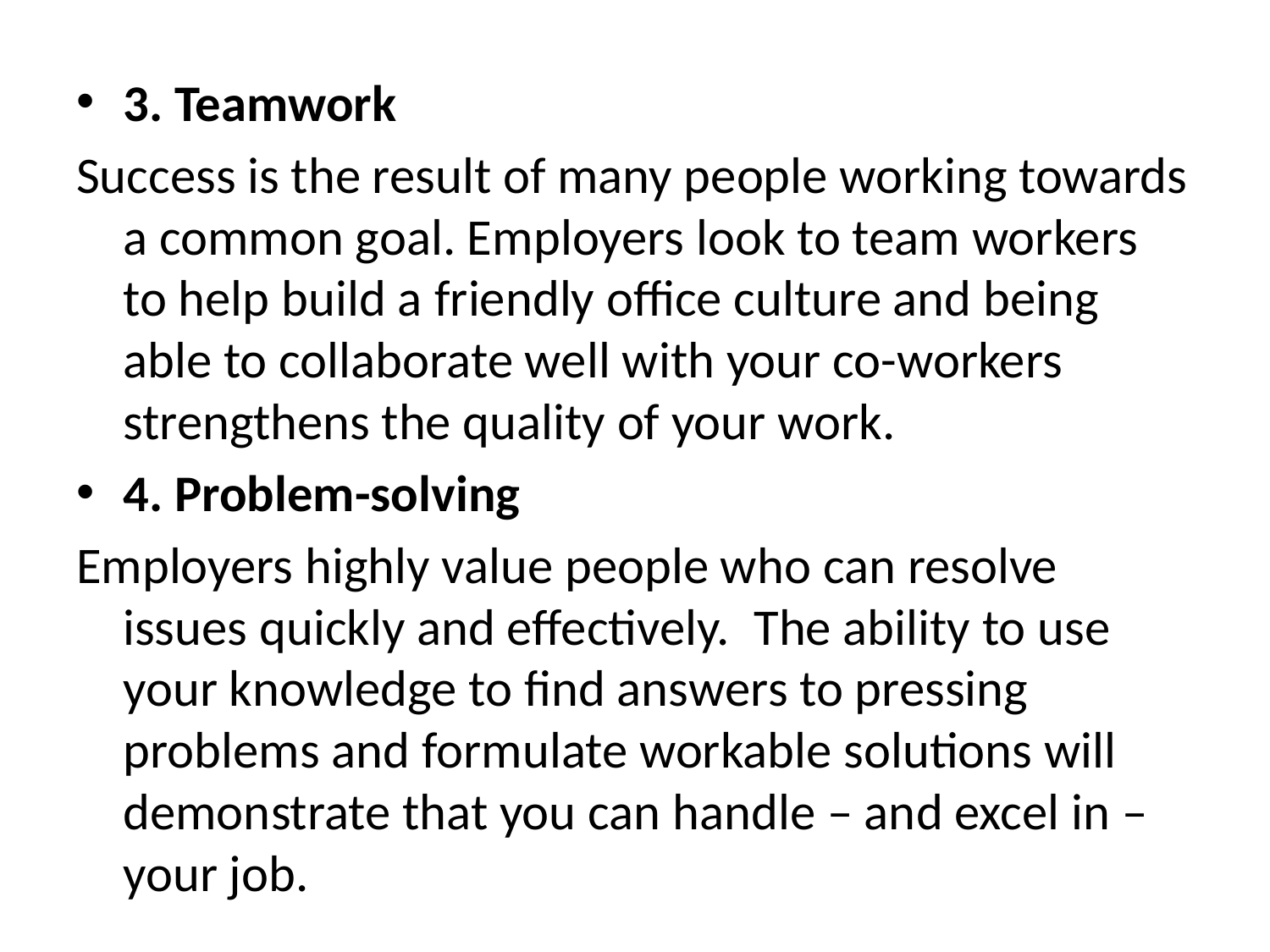

3. Teamwork
Success is the result of many people working towards a common goal. Employers look to team workers to help build a friendly office culture and being able to collaborate well with your co-workers strengthens the quality of your work.
4. Problem-solving
Employers highly value people who can resolve issues quickly and effectively.  The ability to use your knowledge to find answers to pressing problems and formulate workable solutions will demonstrate that you can handle – and excel in – your job.